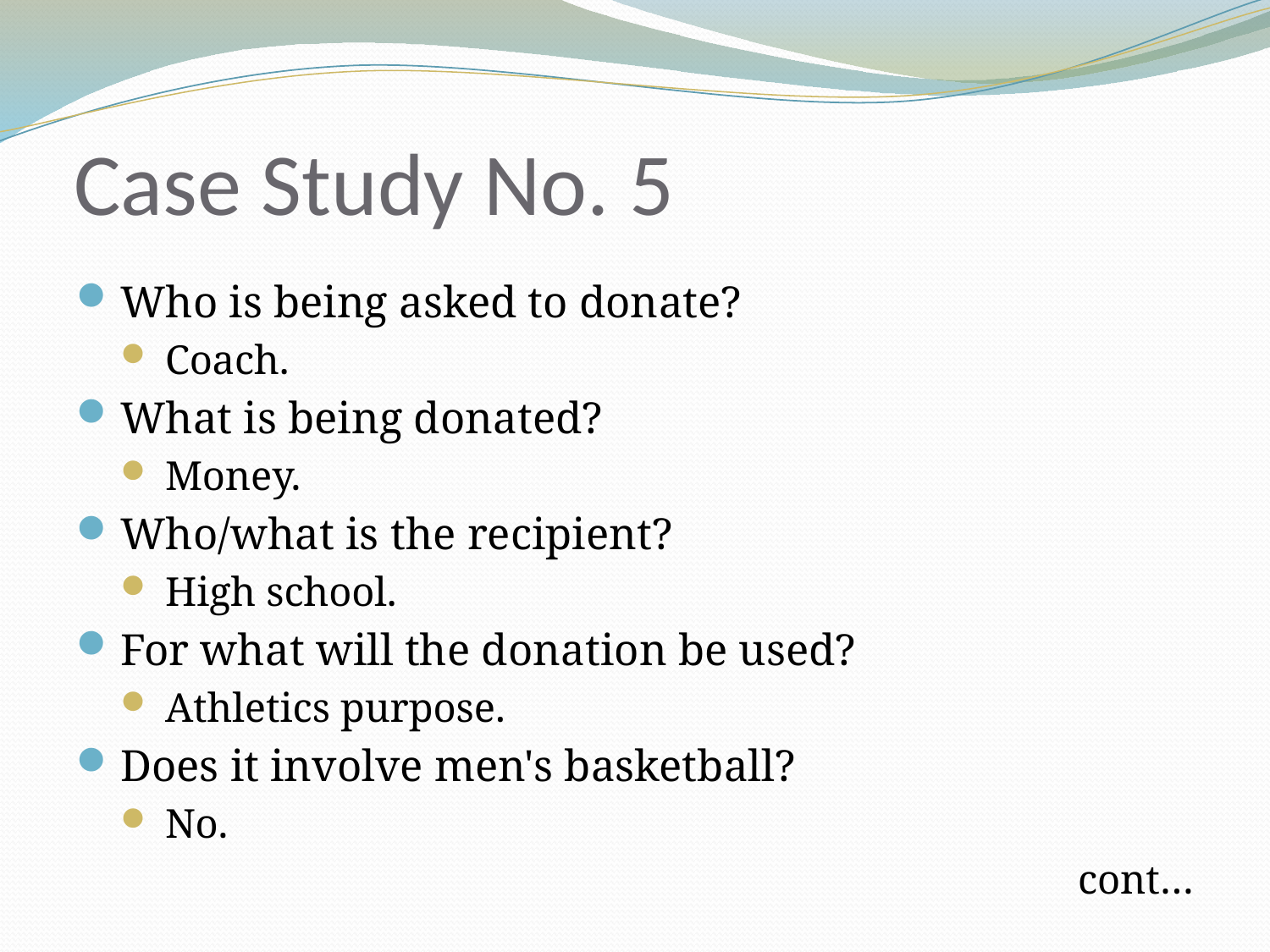

# Case Study No. 5
Who is being asked to donate?
Coach.
What is being donated?
Money.
Who/what is the recipient?
High school.
For what will the donation be used?
Athletics purpose.
Does it involve men's basketball?
No.
cont…